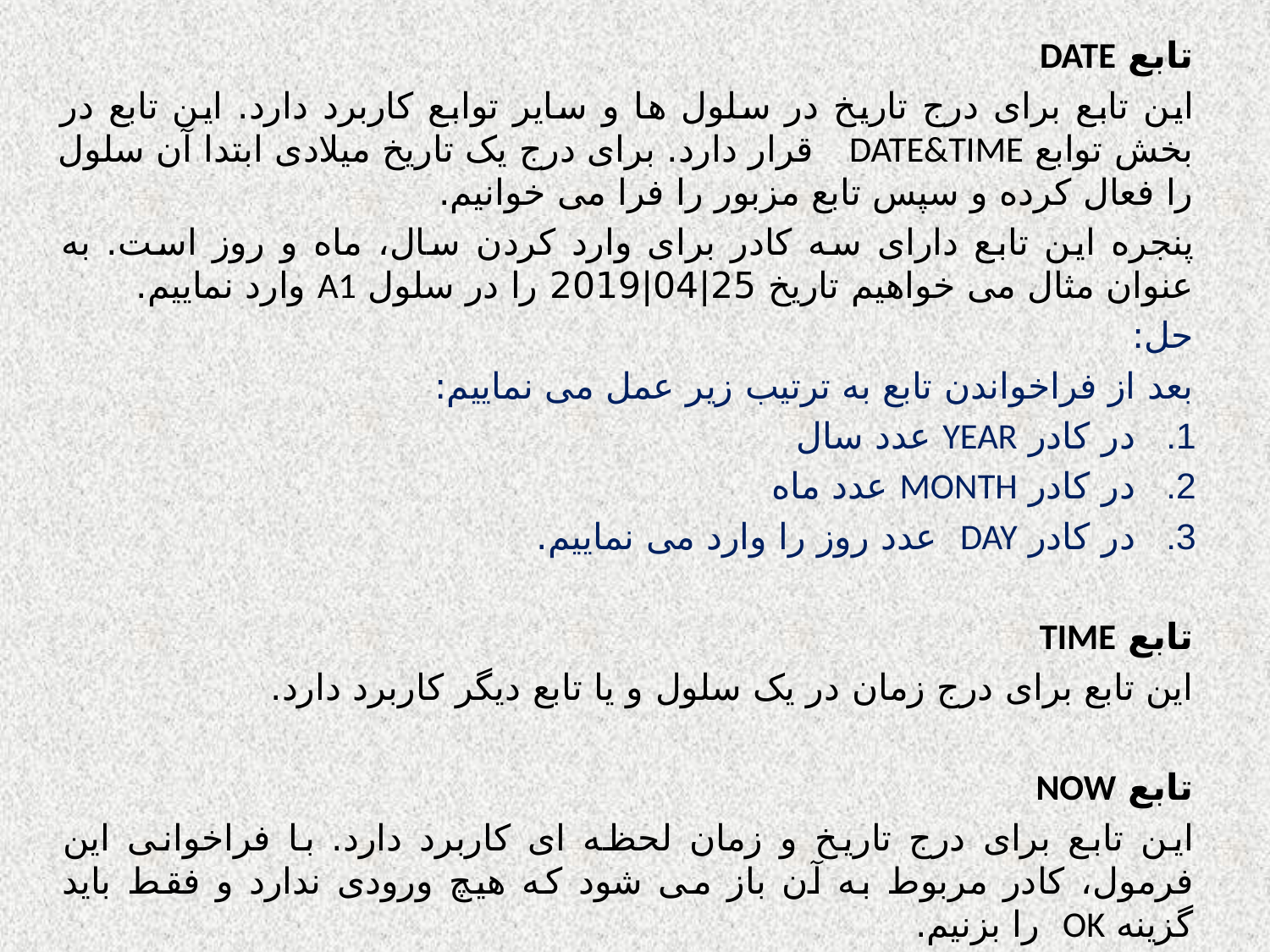

تابع DATE
این تابع برای درج تاریخ در سلول ها و سایر توابع کاربرد دارد. این تابع در بخش توابع DATE&TIME   قرار دارد. برای درج یک تاریخ میلادی ابتدا آن سلول را فعال کرده و سپس تابع مزبور را فرا می خوانیم.
پنجره این تابع دارای سه کادر برای وارد کردن سال، ماه و روز است. به عنوان مثال می خواهیم تاریخ 25|04|2019 را در سلول A1 وارد نماییم.
حل:
بعد از فراخواندن تابع به ترتیب زیر عمل می نماییم:
در کادر YEAR عدد سال
در کادر MONTH عدد ماه
در کادر DAY  عدد روز را وارد می نماییم.

تابع TIME
این تابع برای درج زمان در یک سلول و یا تابع دیگر کاربرد دارد.

تابع NOW
این تابع برای درج تاریخ و زمان لحظه ای کاربرد دارد. با فراخوانی این فرمول، کادر مربوط به آن باز می شود که هیچ ورودی ندارد و فقط باید گزینه OK  را بزنیم.